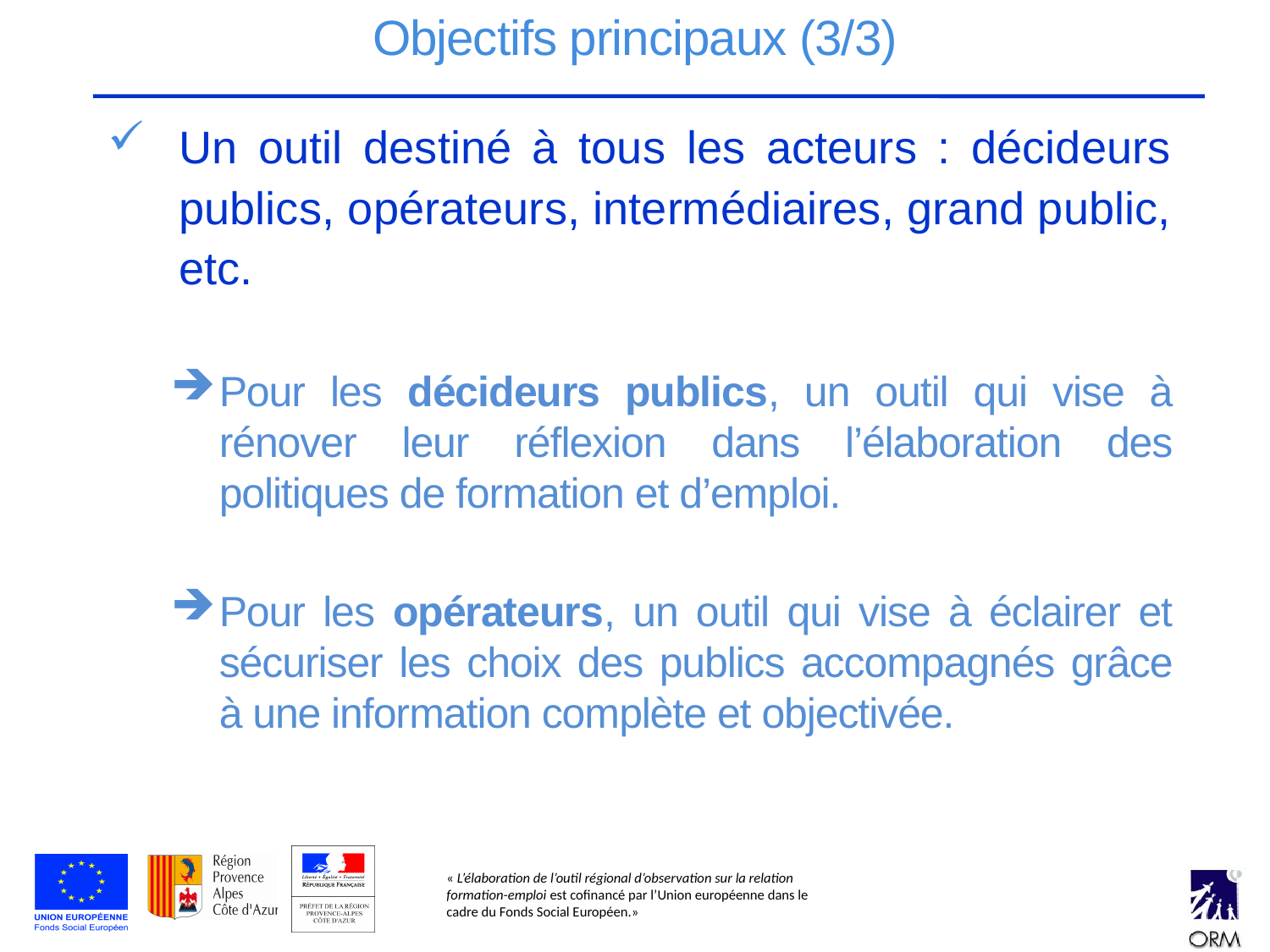

# Objectifs principaux (3/3)

Un outil destiné à tous les acteurs : décideurs publics, opérateurs, intermédiaires, grand public, etc.

Pour les décideurs publics, un outil qui vise à rénover leur réflexion dans l’élaboration des politiques de formation et d’emploi.

Pour les opérateurs, un outil qui vise à éclairer et sécuriser les choix des publics accompagnés grâce à une information complète et objectivée.